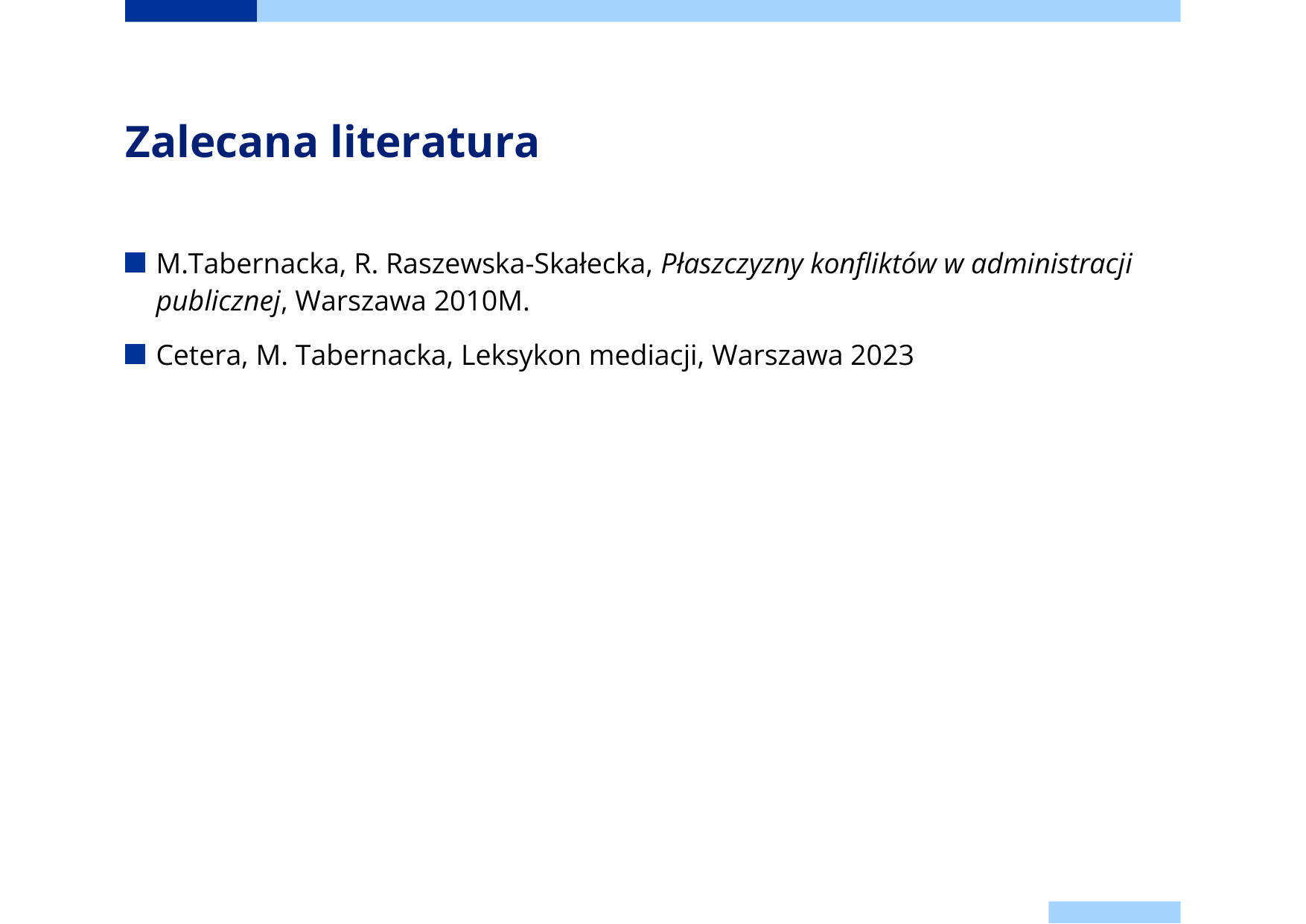

# Zalecana literatura
M.Tabernacka, R. Raszewska-Skałecka, Płaszczyzny konfliktów w administracji publicznej, Warszawa 2010M.
Cetera, M. Tabernacka, Leksykon mediacji, Warszawa 2023